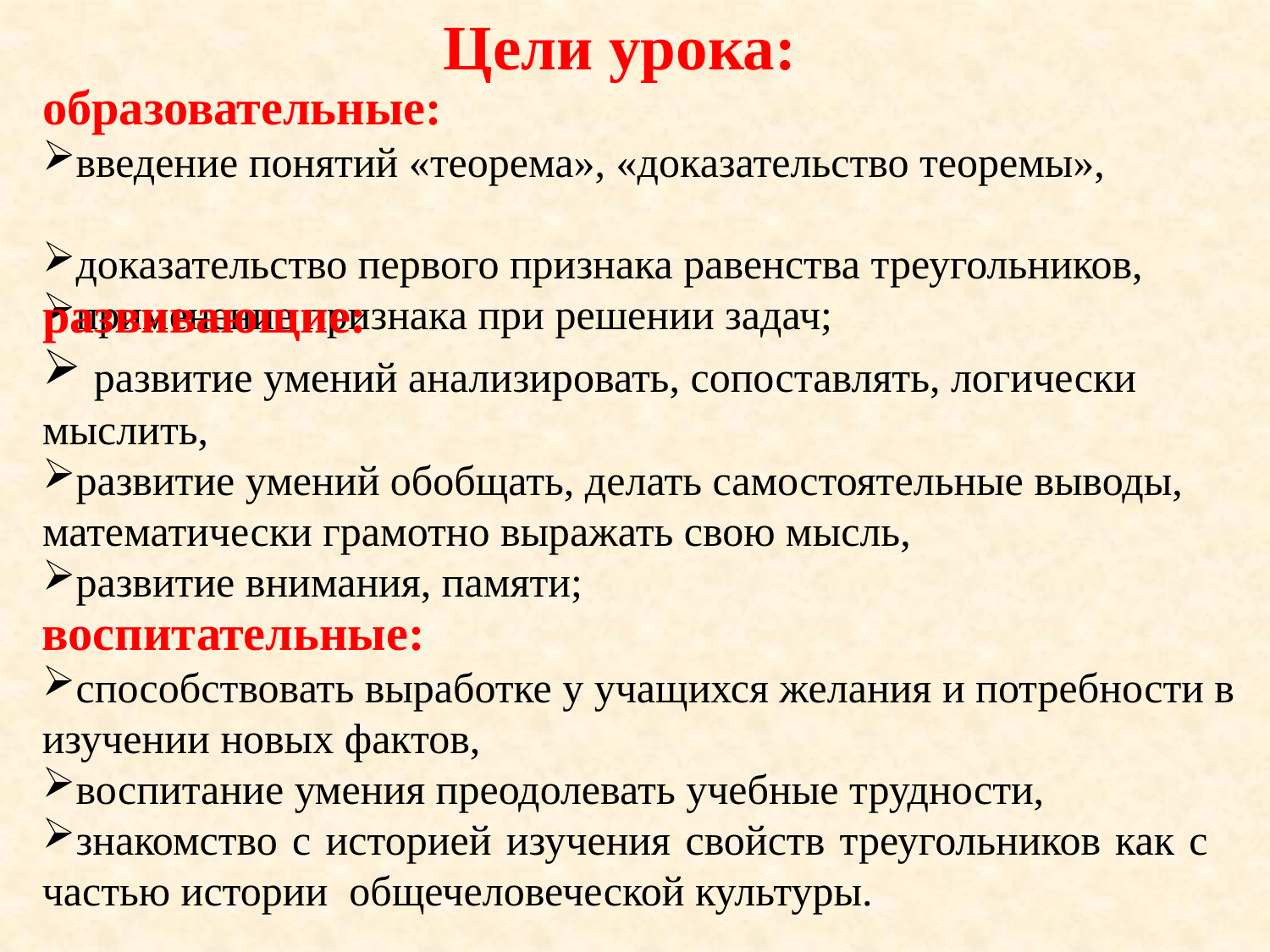

Цели урока:
образовательные:
введение понятий «теорема», «доказательство теоремы»,
доказательство первого признака равенства треугольников,
применение признака при решении задач;
развивающие:
 развитие умений анализировать, сопоставлять, логически мыслить,
развитие умений обобщать, делать самостоятельные выводы, математически грамотно выражать свою мысль,
развитие внимания, памяти;

воспитательные:
способствовать выработке у учащихся желания и потребности в изучении новых фактов,
воспитание умения преодолевать учебные трудности,
знакомство с историей изучения свойств треугольников как с   частью истории  общечеловеческой культуры.
3